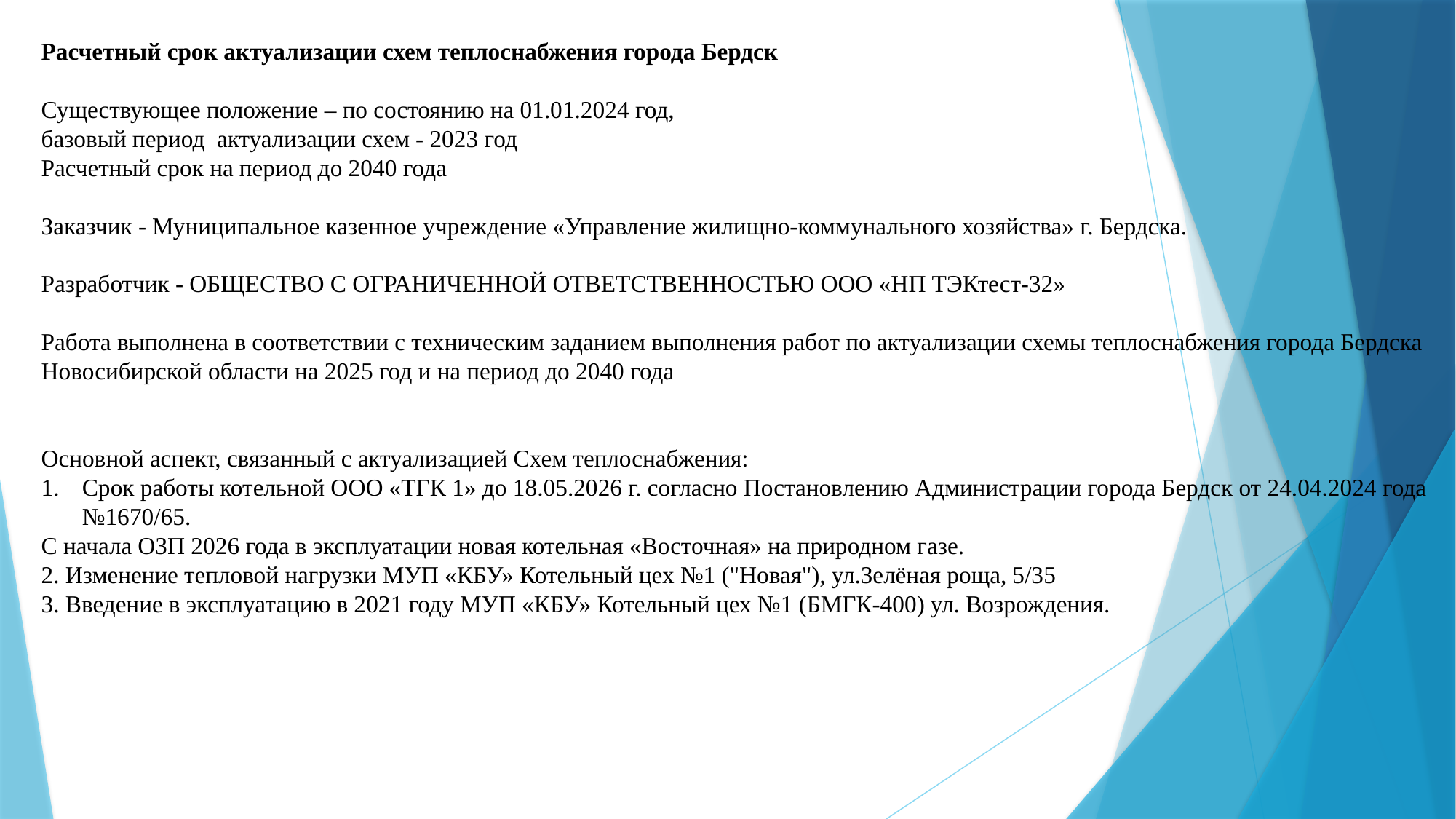

Расчетный срок актуализации схем теплоснабжения города Бердск

Существующее положение – по состоянию на 01.01.2024 год,
базовый период  актуализации схем - 2023 год
Расчетный срок на период до 2040 года

Заказчик - Муниципальное казенное учреждение «Управление жилищно-коммунального хозяйства» г. Бердска.

Разработчик - ОБЩЕСТВО С ОГРАНИЧЕННОЙ ОТВЕТСТВЕННОСТЬЮ ООО «НП ТЭКтест-32»

Работа выполнена в соответствии с техническим заданием выполнения работ по актуализации схемы теплоснабжения города Бердска Новосибирской области на 2025 год и на период до 2040 года

Основной аспект, связанный с актуализацией Схем теплоснабжения:
Срок работы котельной ООО «ТГК 1» до 18.05.2026 г. согласно Постановлению Администрации города Бердск от 24.04.2024 года №1670/65.
С начала ОЗП 2026 года в эксплуатации новая котельная «Восточная» на природном газе.
2. Изменение тепловой нагрузки МУП «КБУ» Котельный цех №1 ("Новая"), ул.Зелёная роща, 5/35
3. Введение в эксплуатацию в 2021 году МУП «КБУ» Котельный цех №1 (БМГК-400) ул. Возрождения.